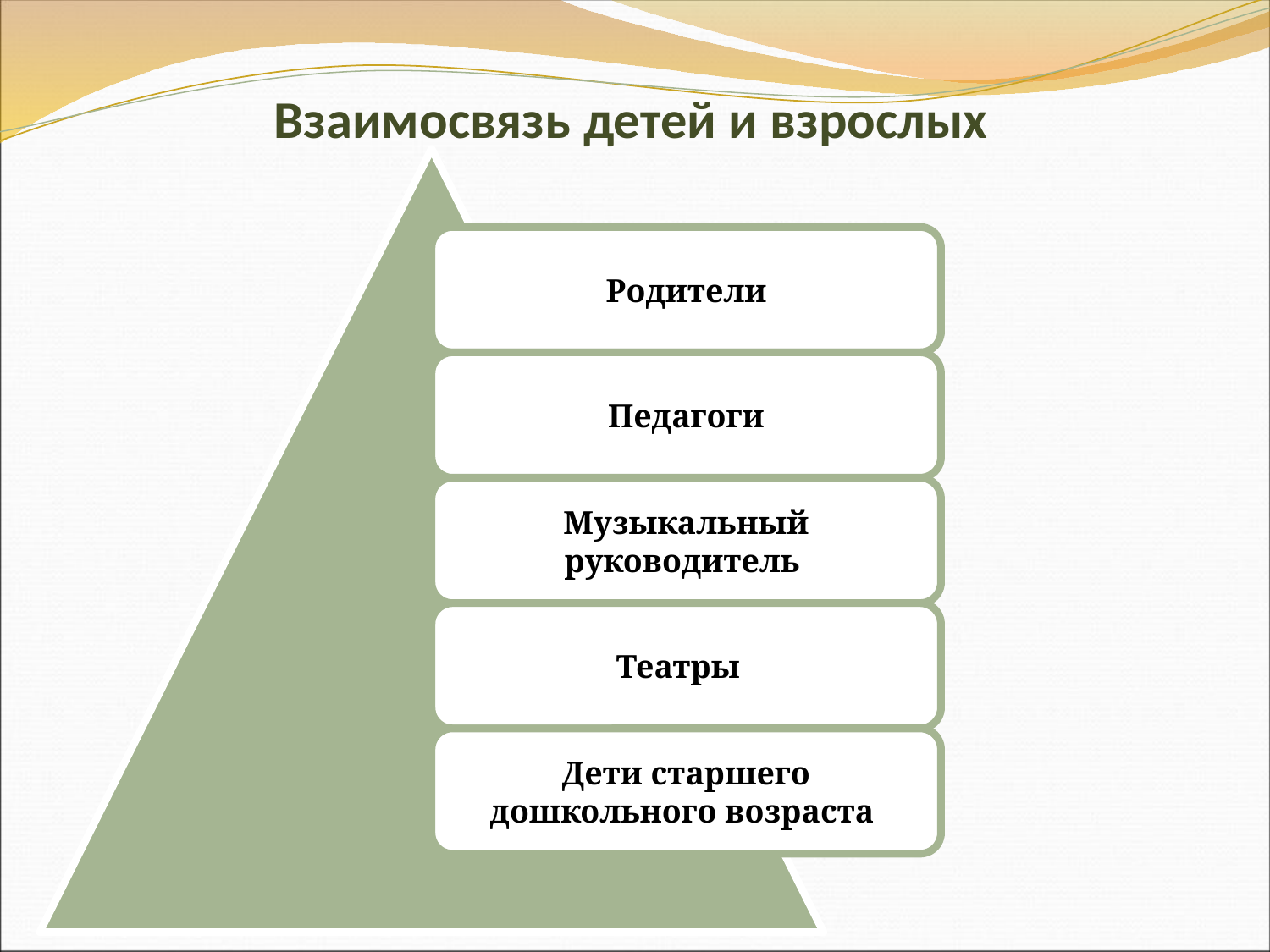

# Взаимосвязь детей и взрослых
Родители
Педагоги
Музыкальный руководитель
Театры
Дети старшего дошкольного возраста